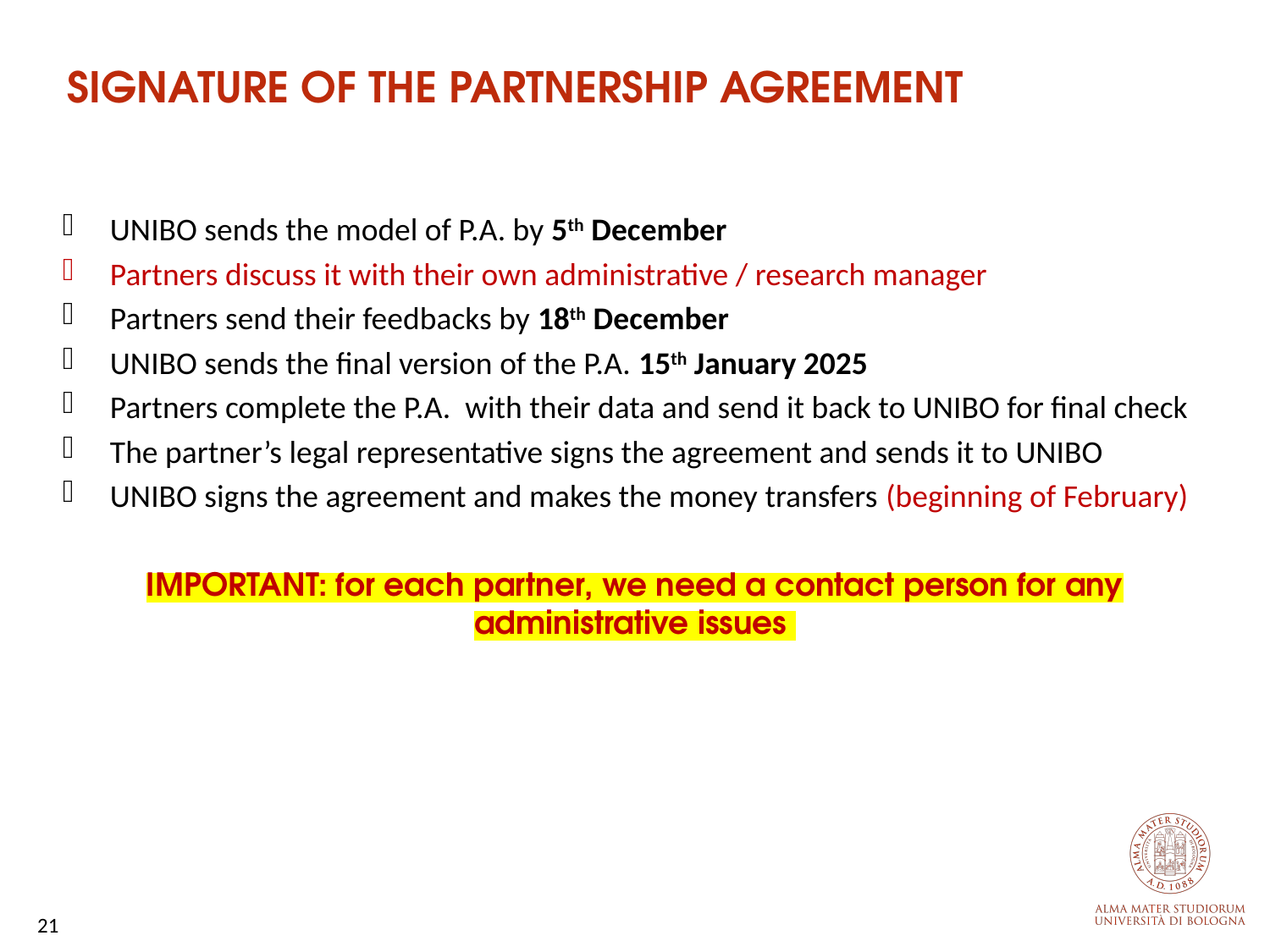

SIGNATURE OF THE PARTNERSHIP AGREEMENT

UNIBO sends the model of P.A. by 5th December
Partners discuss it with their own administrative / research manager
Partners send their feedbacks by 18th December
UNIBO sends the final version of the P.A. 15th January 2025
Partners complete the P.A.  with their data and send it back to UNIBO for final check
The partner’s legal representative signs the agreement and sends it to UNIBO
UNIBO signs the agreement and makes the money transfers (beginning of February)

IMPORTANT: for each partner, we need a contact person for any administrative issues